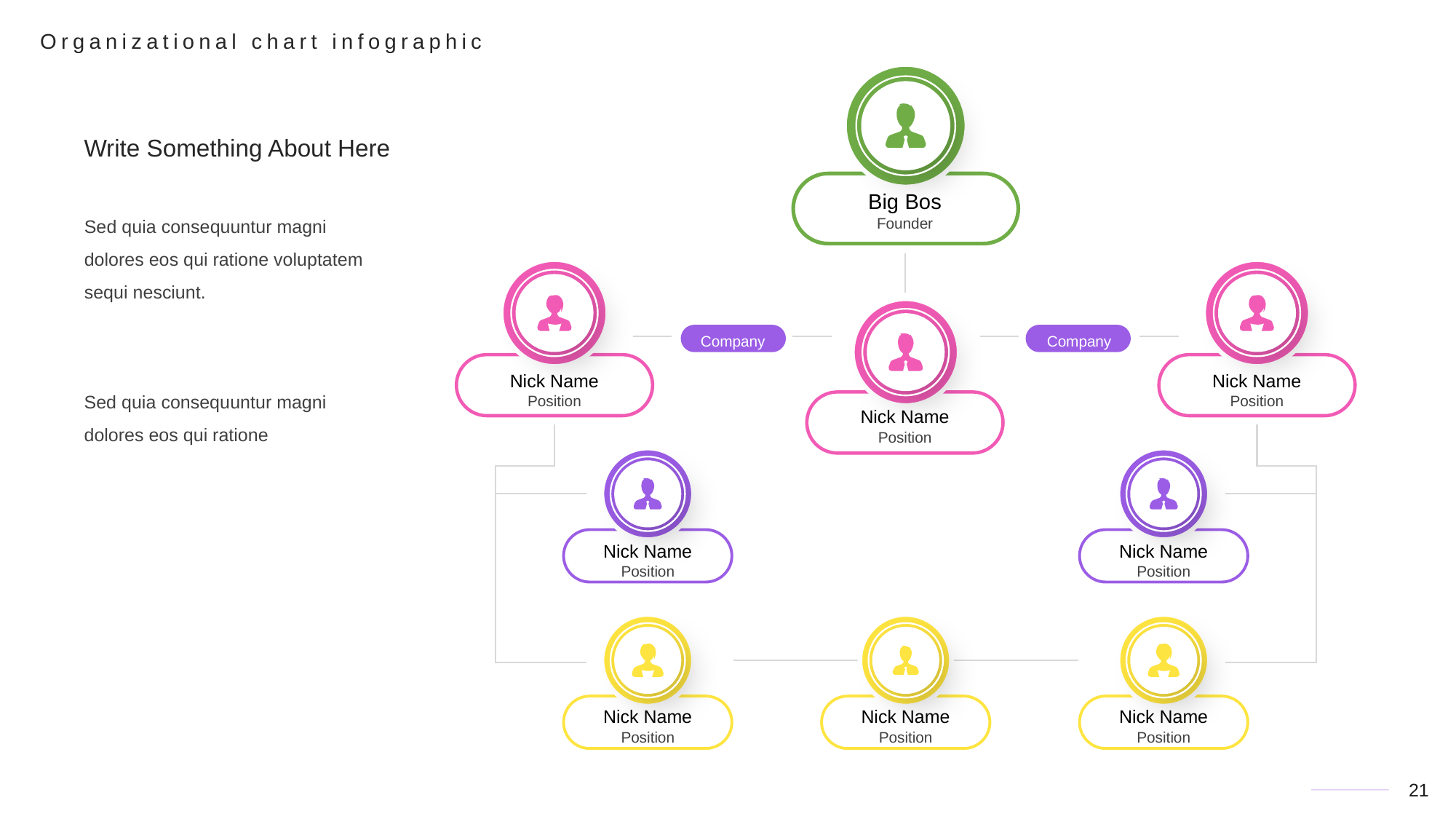

Write Something About Here

Big Bos
Sed quia consequuntur magni dolores eos qui ratione voluptatem sequi nesciunt.
Founder

Company
Company

Nick Name
Nick Name
Sed quia consequuntur magni dolores eos qui ratione
Position
Position

Nick Name
Position

Nick Name
Nick Name
Position
Position

Nick Name
Nick Name
Nick Name
Position
Position
Position